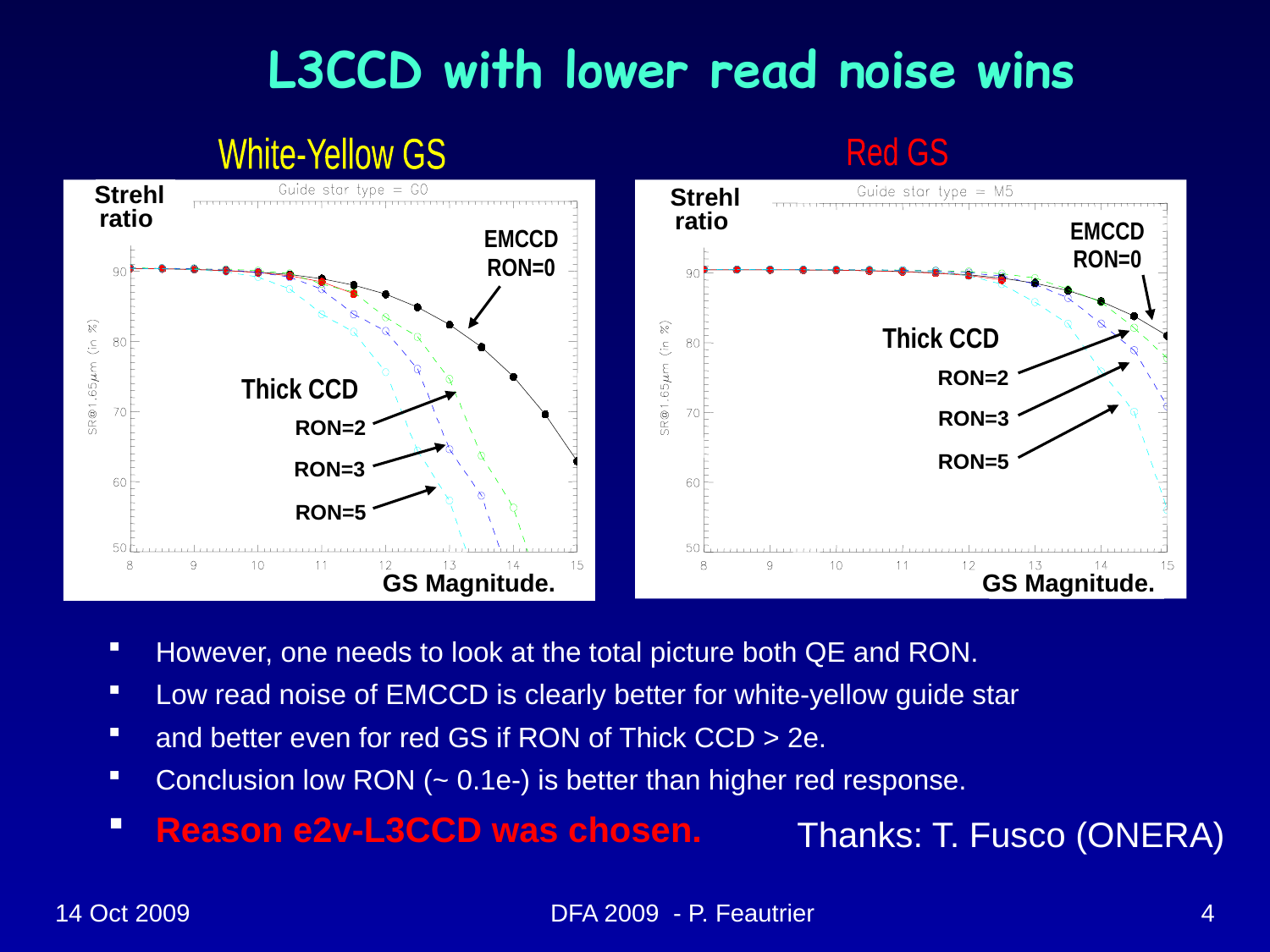

# L3CCD with lower read noise wins
White-Yellow GS

Strehl ratio

EMCCD
RON=0

Thick CCD

RON=2

RON=3

RON=5

GS Magnitude.

Red GS

Strehl ratio

EMCCD
RON=0

Thick CCD

RON=2

RON=3

RON=5

GS Magnitude.

However, one needs to look at the total picture both QE and RON.
Low read noise of EMCCD is clearly better for white-yellow guide star
and better even for red GS if RON of Thick CCD > 2e.
Conclusion low RON (~ 0.1e-) is better than higher red response.
Reason e2v-L3CCD was chosen.
Thanks: T. Fusco (ONERA)
14 Oct 2009
DFA 2009  - P. Feautrier
4